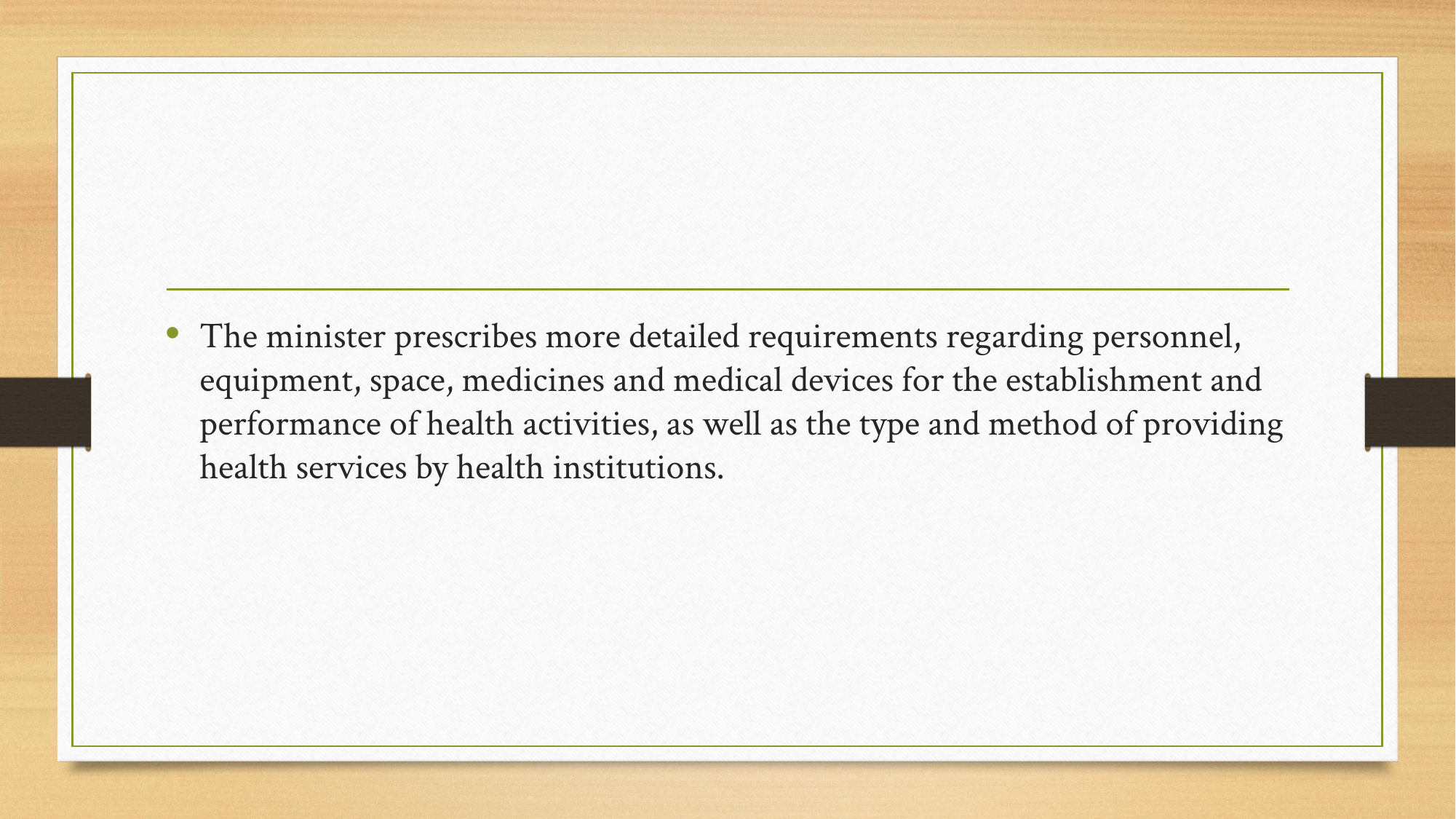

The minister prescribes more detailed requirements regarding personnel, equipment, space, medicines and medical devices for the establishment and performance of health activities, as well as the type and method of providing health services by health institutions.